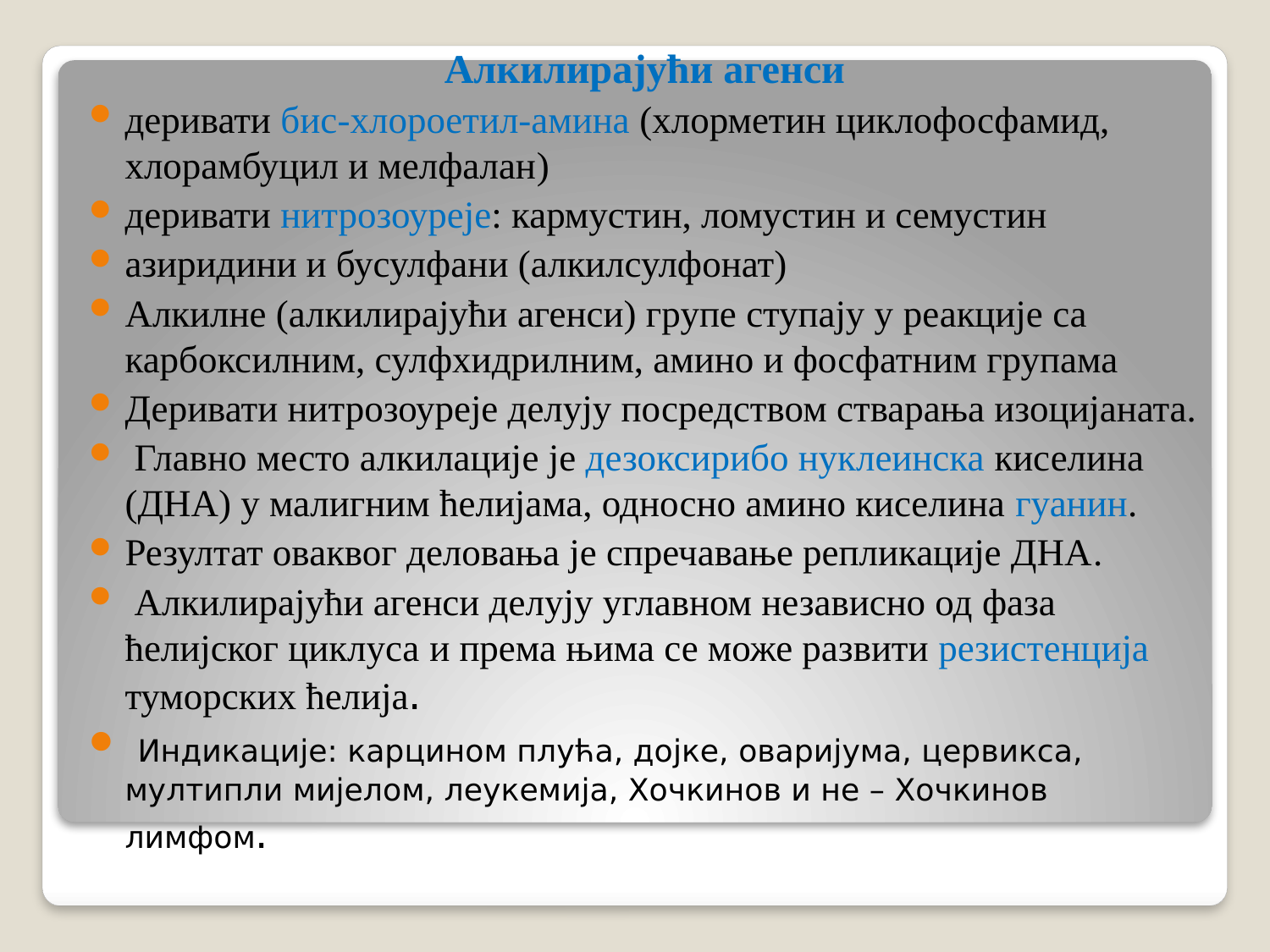

Алкилирајући агенси
деривати бис-хлороетил-амина (хлорметин циклофосфамид,  хлорамбуцил и мелфалан)
деривати нитрозоуреје: кармустин, ломустин и семустин
азиридини и бусулфани (алкилсулфонат)
Алкилне (алкилирајући агенси) групе ступају у реакције са карбоксилним, сулфхидрилним, амино и фосфатним групама
Деривати нитрозоуреје делују посредством стварања изоцијаната.
 Главно место алкилације је дезоксирибо нуклеинска киселина (ДНА) у малигним ћелијама, односно амино киселина гуанин.
Резултат оваквог деловања је спречавање репликације ДНА.
 Алкилирајући агенси делују углавном независно од фаза ћелијског циклуса и према њима се може развити резистенција туморских ћелија.
 Индикације: карцином плућа, дојке, оваријума, цервикса, мултипли мијелом, леукемија, Хочкинов и не – Хочкинов лимфом.